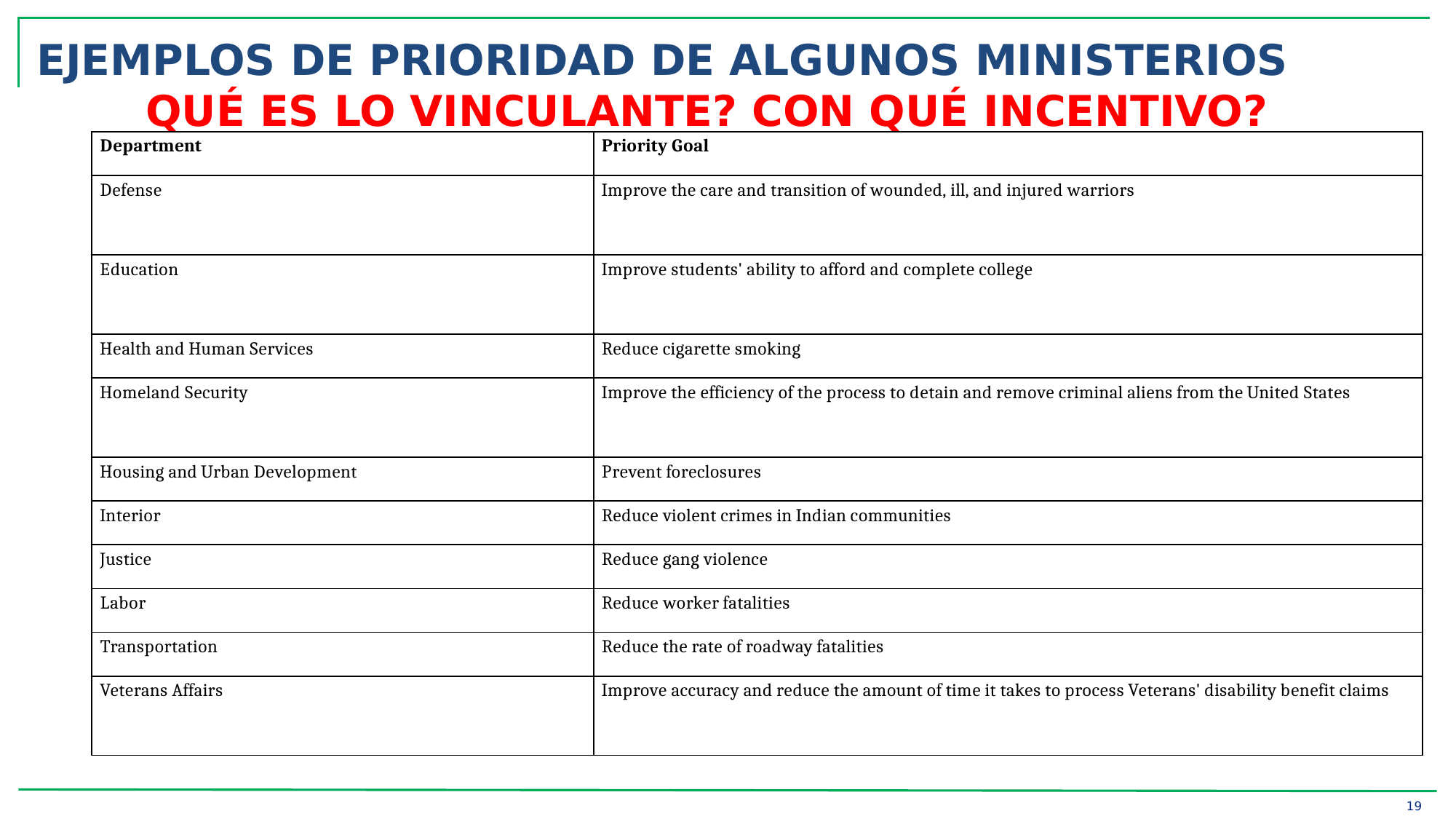

Agency-Specific Priority Goals

# EJEMPLOS DE PRIORIDAD DE ALGUNOS MINISTERIOS QUÉ ES LO VINCULANTE? CON QUÉ INCENTIVO?
| Department | Priority Goal |
| --- | --- |
| Defense | Improve the care and transition of wounded, ill, and injured warriors |
| Education | Improve students' ability to afford and complete college |
| Health and Human Services | Reduce cigarette smoking |
| Homeland Security | Improve the efficiency of the process to detain and remove criminal aliens from the United States |
| Housing and Urban Development | Prevent foreclosures |
| Interior | Reduce violent crimes in Indian communities |
| Justice | Reduce gang violence |
| Labor | Reduce worker fatalities |
| Transportation | Reduce the rate of roadway fatalities |
| Veterans Affairs | Improve accuracy and reduce the amount of time it takes to process Veterans' disability benefit claims |
19